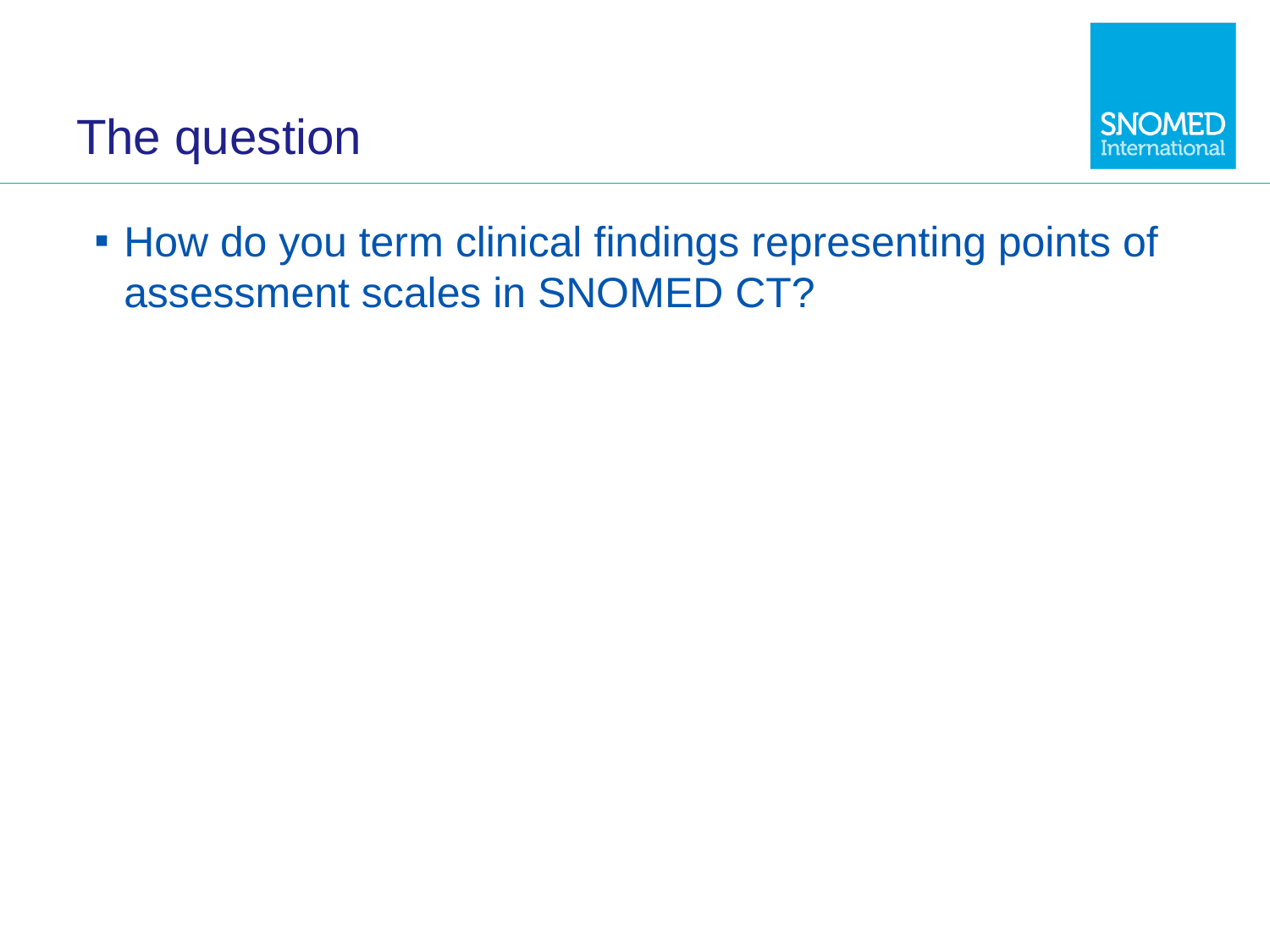

# The question
How do you term clinical findings representing points of assessment scales in SNOMED CT?